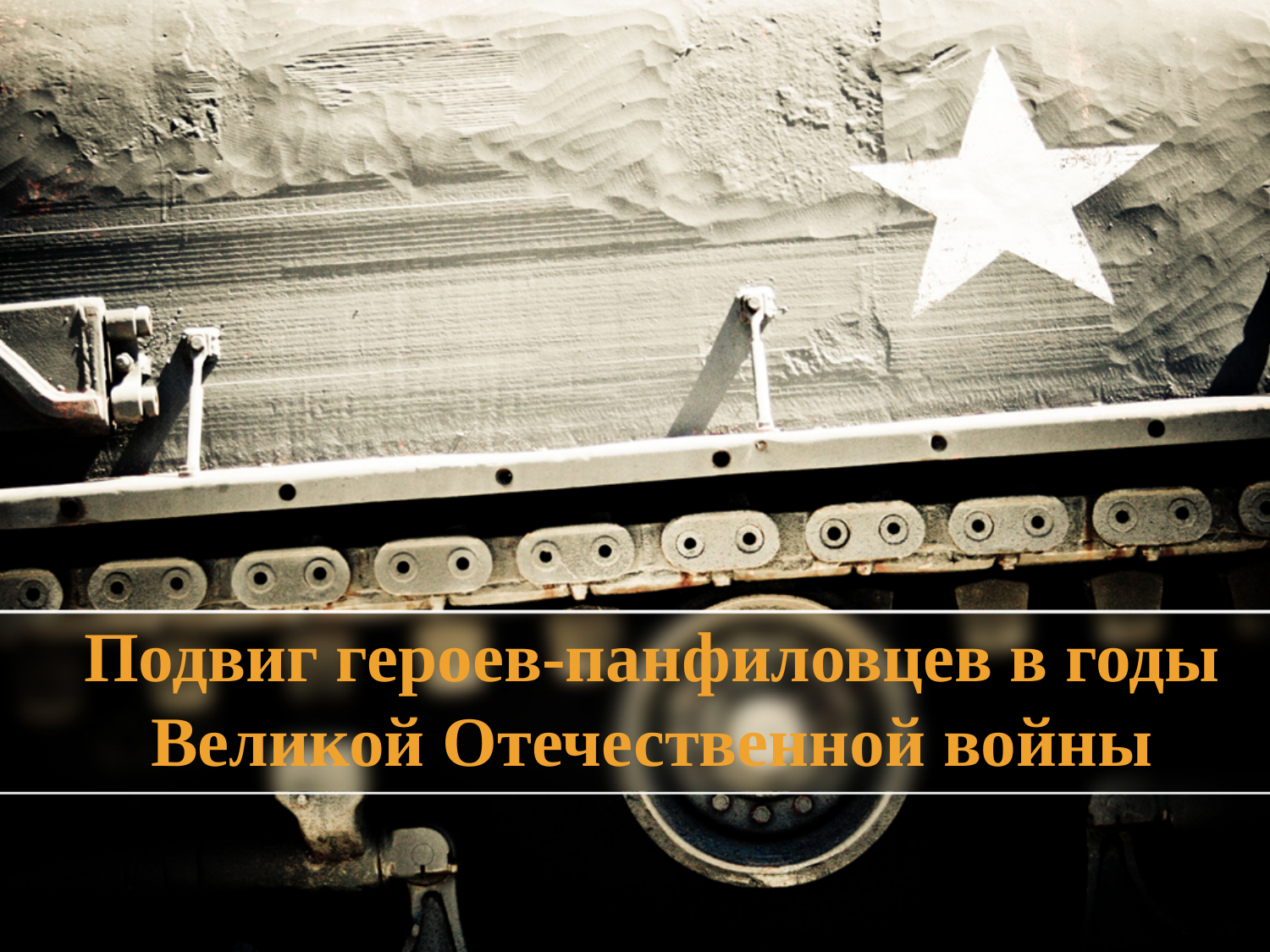

# Подвиг героев-панфиловцев в годы Великой Отечественной войны